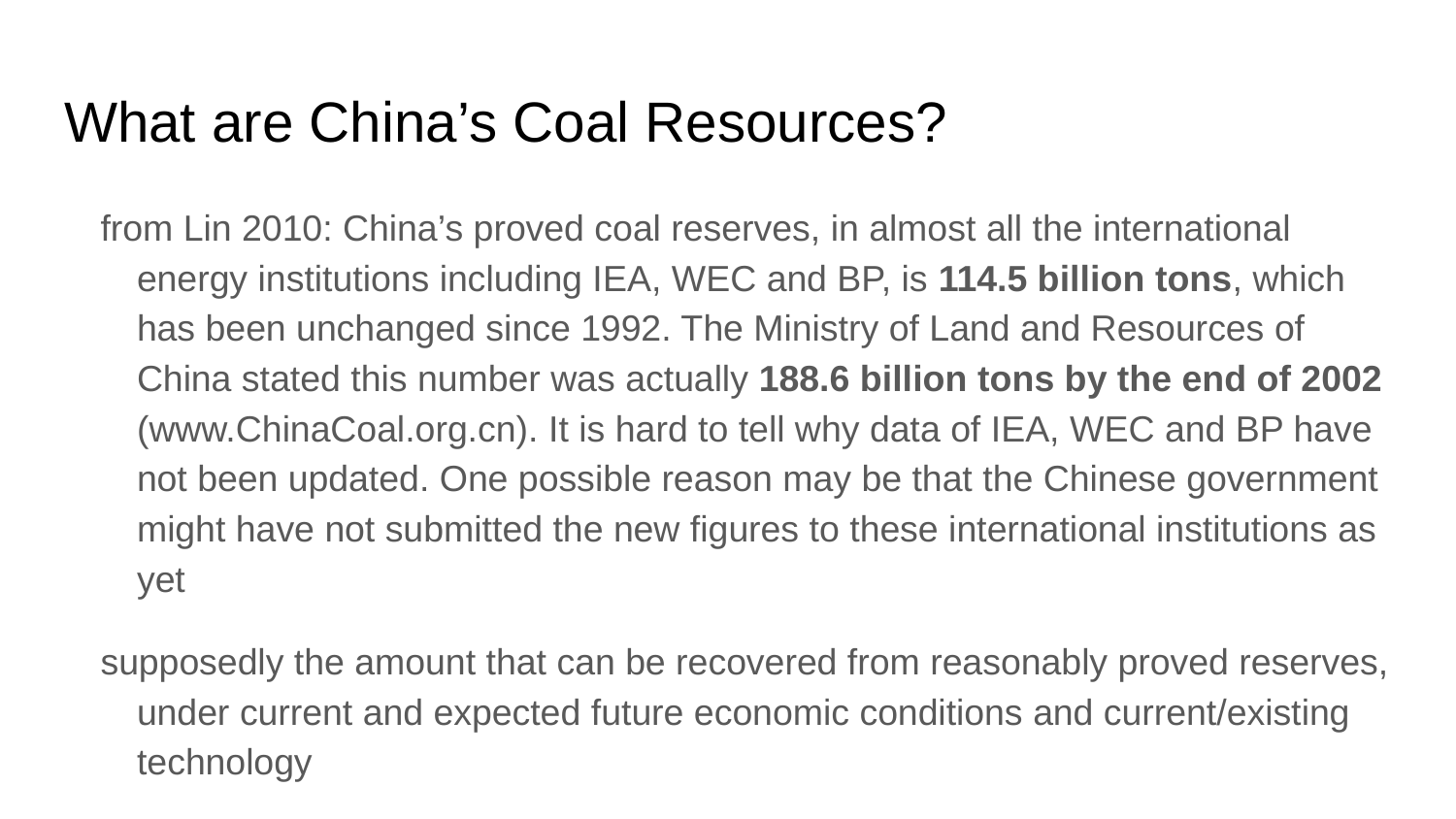

# What are China’s Coal Resources?
from Lin 2010: China’s proved coal reserves, in almost all the international energy institutions including IEA, WEC and BP, is 114.5 billion tons, which has been unchanged since 1992. The Ministry of Land and Resources of China stated this number was actually 188.6 billion tons by the end of 2002 (www.ChinaCoal.org.cn). It is hard to tell why data of IEA, WEC and BP have not been updated. One possible reason may be that the Chinese government might have not submitted the new figures to these international institutions as yet
supposedly the amount that can be recovered from reasonably proved reserves, under current and expected future economic conditions and current/existing technology
Impact of this number being off by 2x?